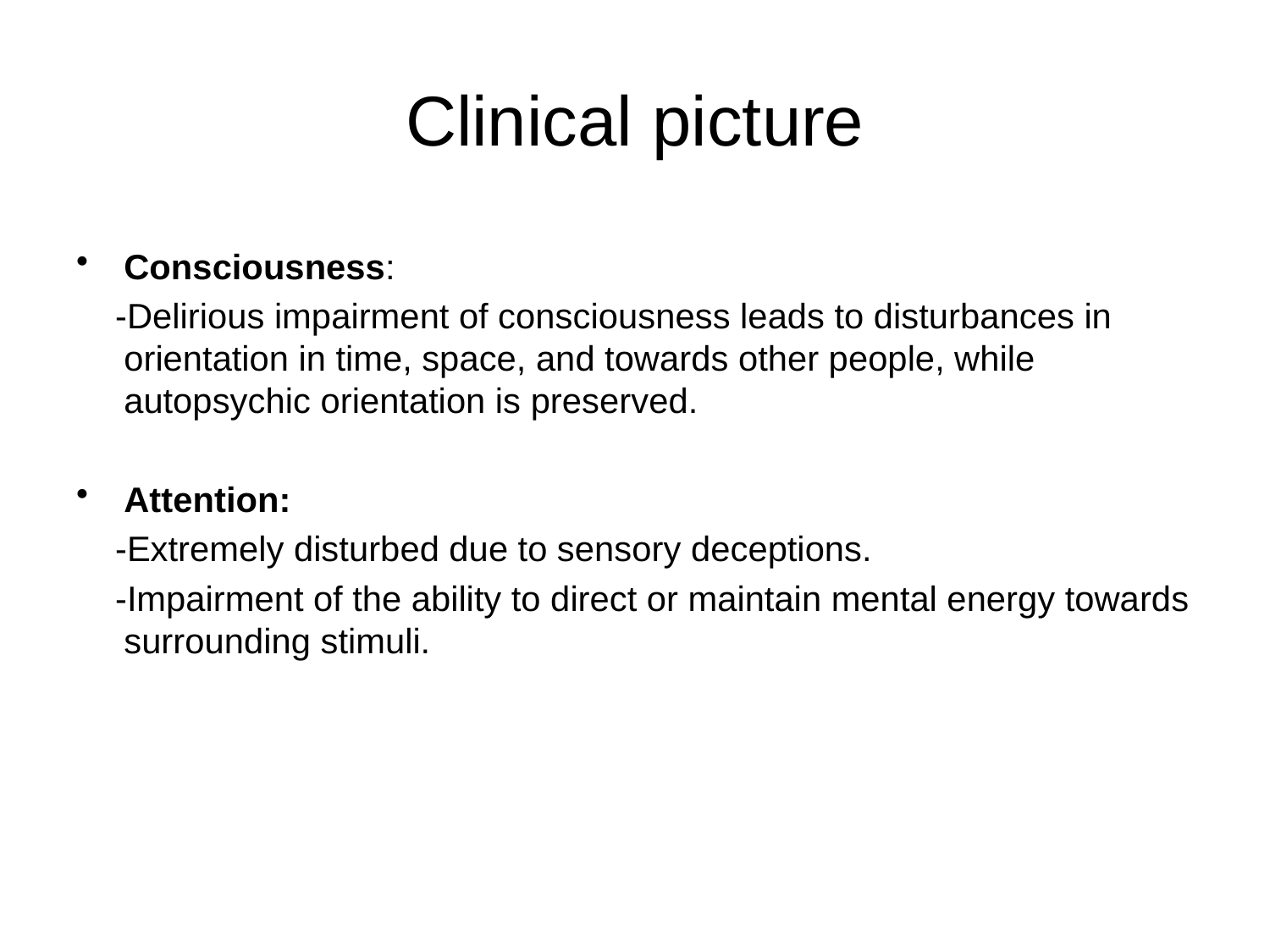

# Clinical picture
Consciousness:
    -Delirious impairment of consciousness leads to disturbances in orientation in time, space, and towards other people, while autopsychic orientation is preserved.

Attention:
    -Extremely disturbed due to sensory deceptions.
    -Impairment of the ability to direct or maintain mental energy towards surrounding stimuli.